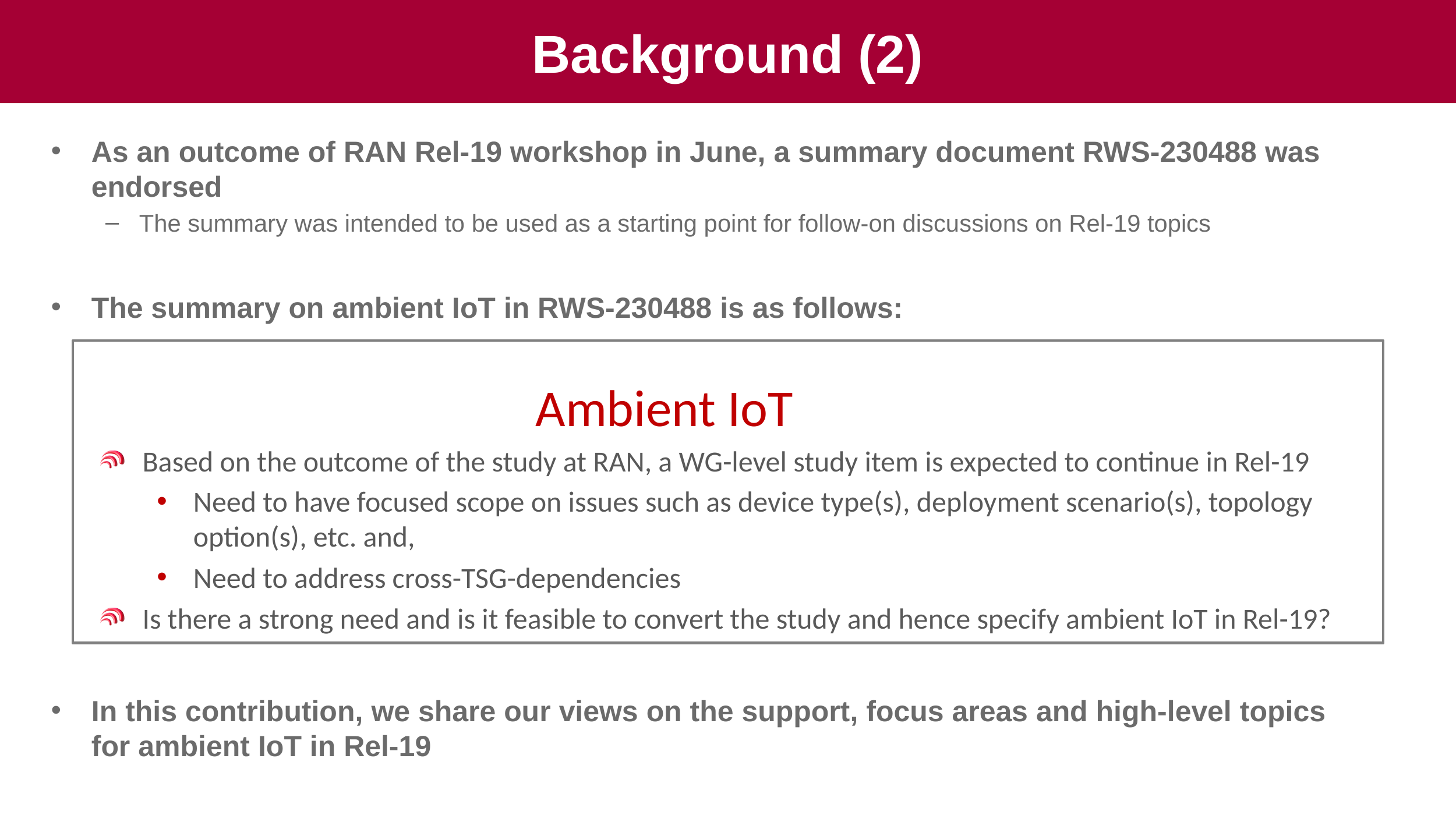

# Background (2)
As an outcome of RAN Rel-19 workshop in June, a summary document RWS-230488 was endorsed
The summary was intended to be used as a starting point for follow-on discussions on Rel-19 topics

The summary on ambient IoT in RWS-230488 is as follows:

					Ambient IoT
Based on the outcome of the study at RAN, a WG-level study item is expected to continue in Rel-19
Need to have focused scope on issues such as device type(s), deployment scenario(s), topology option(s), etc. and,
Need to address cross-TSG-dependencies
Is there a strong need and is it feasible to convert the study and hence specify ambient IoT in Rel-19?

In this contribution, we share our views on the support, focus areas and high-level topics for ambient IoT in Rel-19